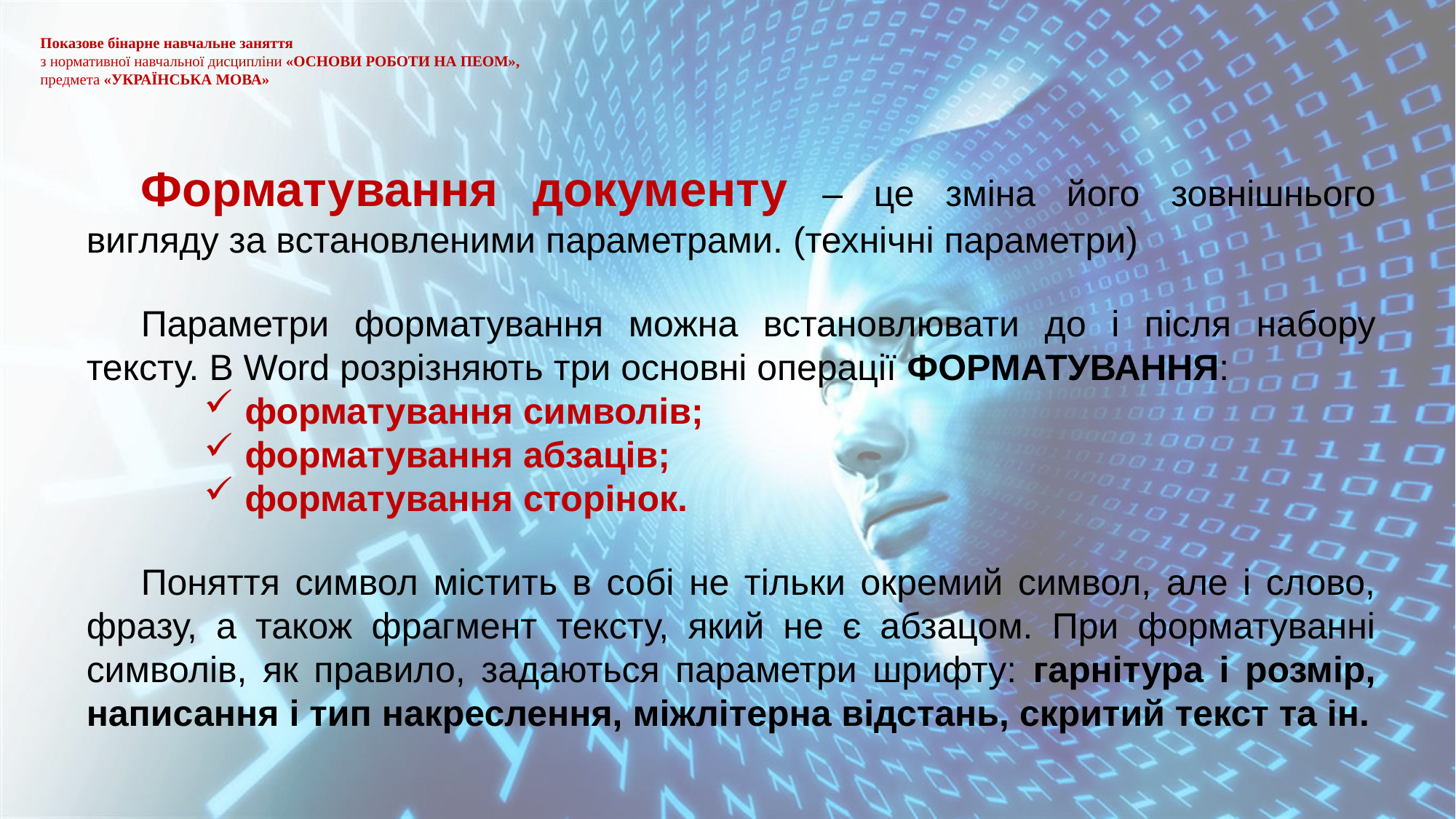

Показове бінарне навчальне заняття
з нормативної навчальної дисципліни «ОСНОВИ РОБОТИ НА ПЕОМ»,
предмета «Українська мова»
Форматування документу – це зміна його зовнішнього вигляду за встановленими параметрами. (технічні параметри)

Параметри форматування можна встановлювати до і після набору тексту. В Word розрізняють три основні операції ФОРМАТУВАННЯ:
форматування символів;
форматування абзаців;
форматування сторінок.

Поняття символ містить в собі не тільки окремий символ, але і слово, фразу, а також фрагмент тексту, який не є абзацом. При форматуванні символів, як правило, задаються параметри шрифту: гарнітура і розмір, написання і тип накреслення, міжлітерна відстань, скритий текст та ін.